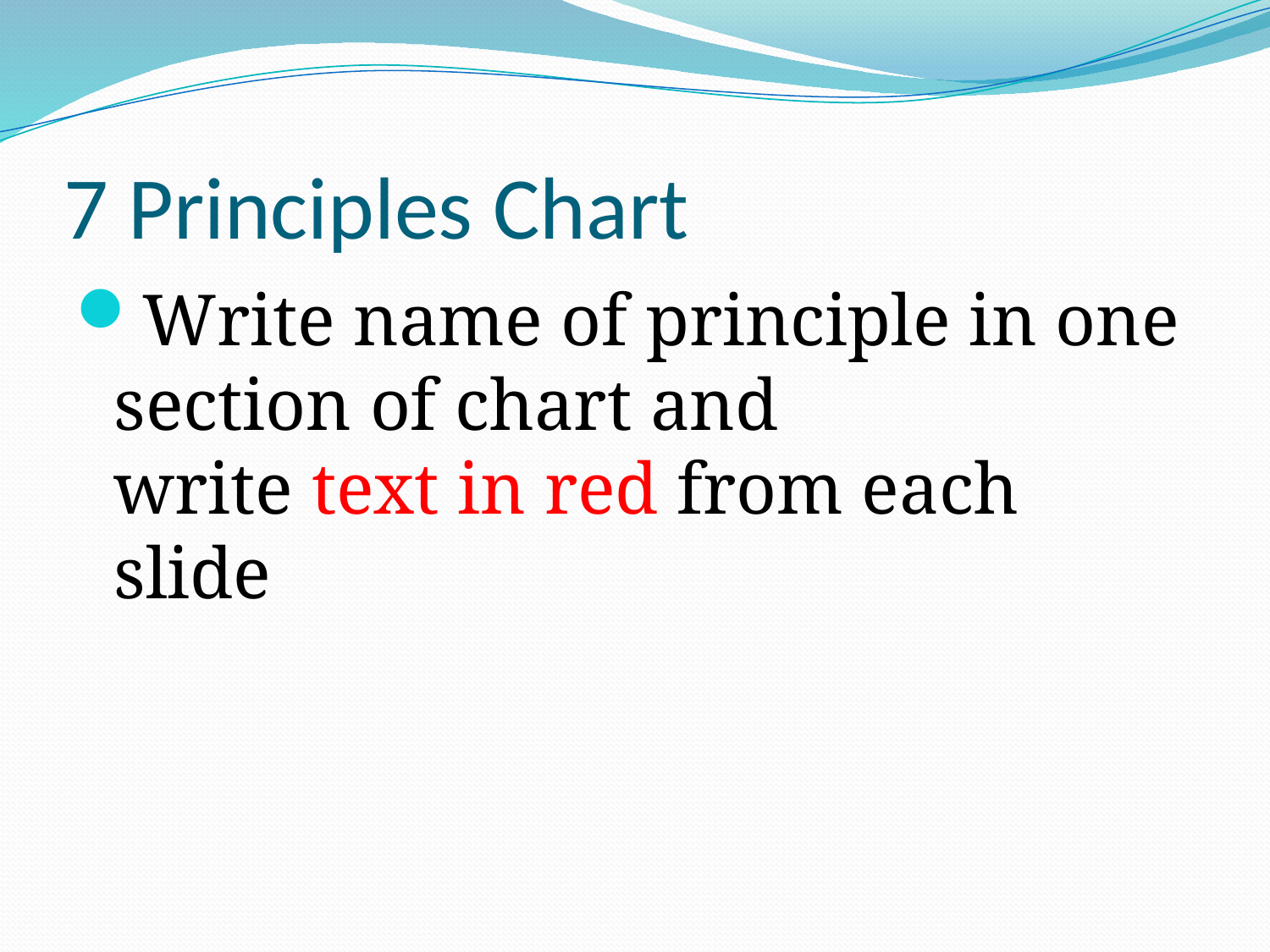

# 7 Principles Chart
Write name of principle in one section of chart and
write text in red from each slide